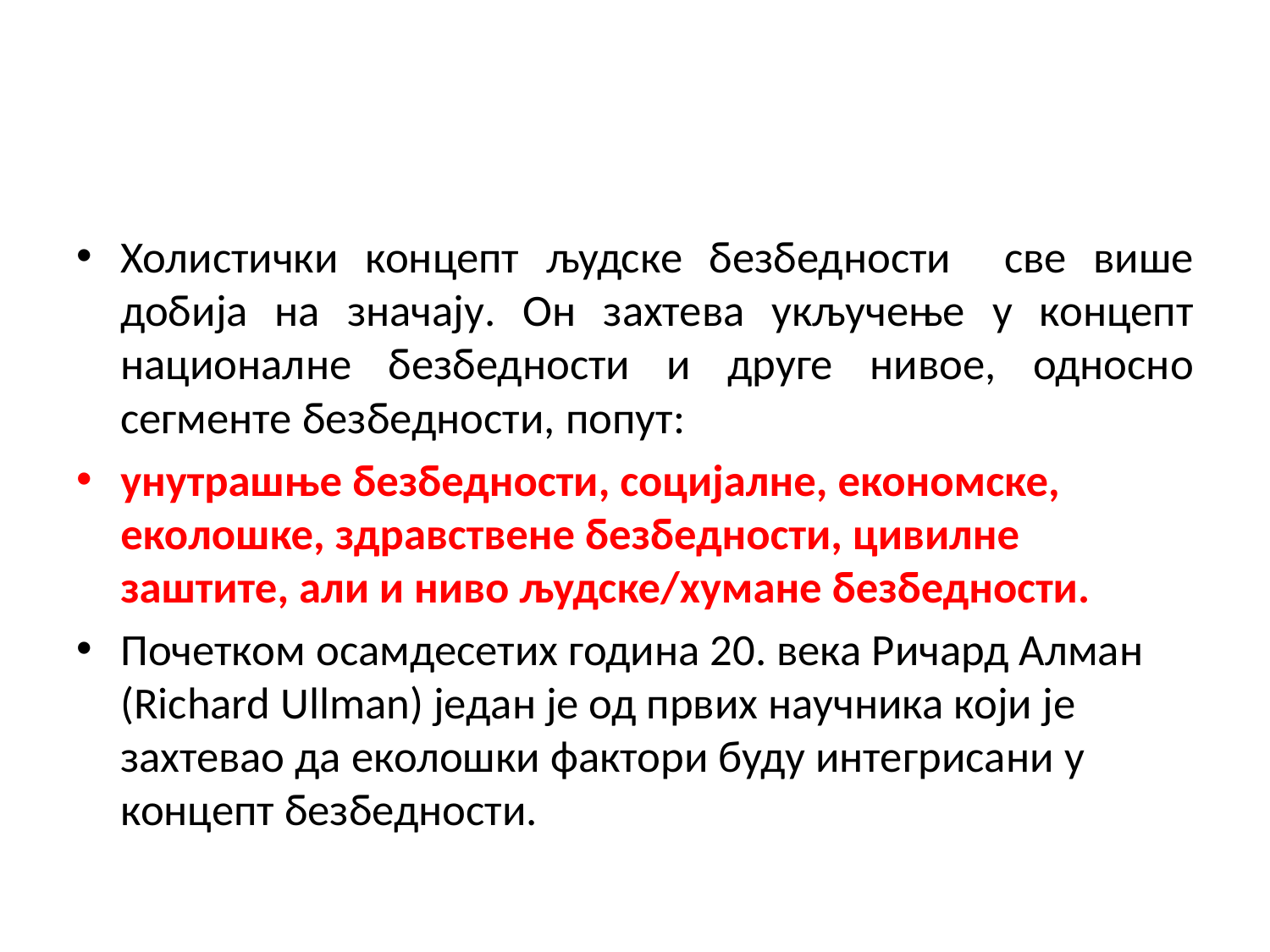

#
Холистички концепт људске безбедности  све више добија на значају. Он захтева укључење у концепт националне безбедности и друге нивое, односно сегменте безбедности, попут:
унутрашње безбедности, социјалне, економске, еколошке, здравствене безбедности, цивилне заштите, али и ниво људске/хумане безбедности.
Почетком осамдесетих година 20. века Ричард Алман (Richard Ullman) један је од првих научника који је захтевао да еколошки фактори буду интегрисани у концепт безбедности.